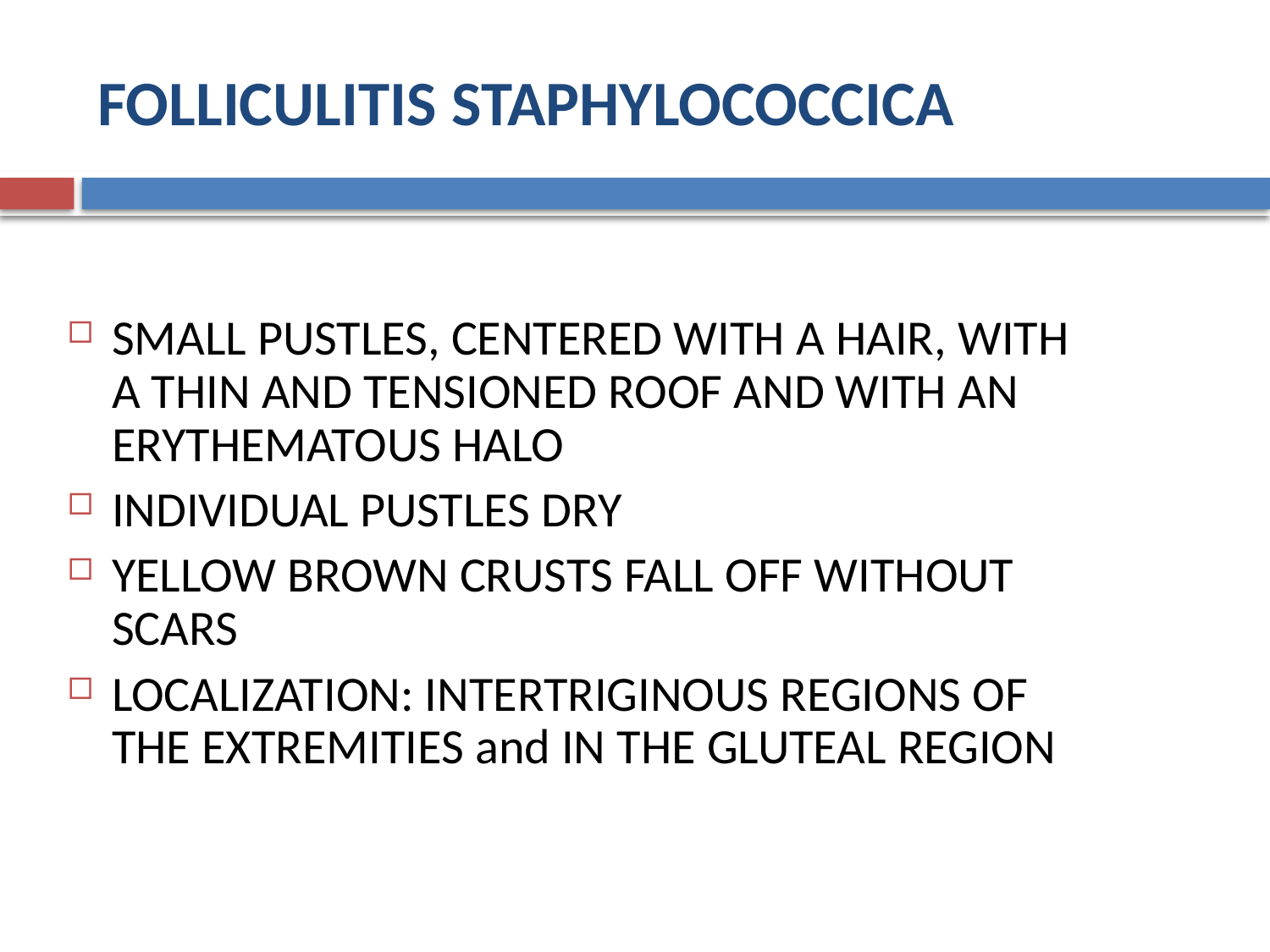

# FOLLICULITIS STAPHYLOCOCCICA
SMALL PUSTLES, CENTERED WITH A HAIR, WITH A THIN AND TENSIONED ROOF AND WITH AN ERYTHEMATOUS HALO
INDIVIDUAL PUSTLES DRY
YELLOW BROWN CRUSTS FALL OFF WITHOUT SCARS
LOCALIZATION: INTERTRIGINOUS REGIONS OF THE EXTREMITIES and IN THE GLUTEAL REGION